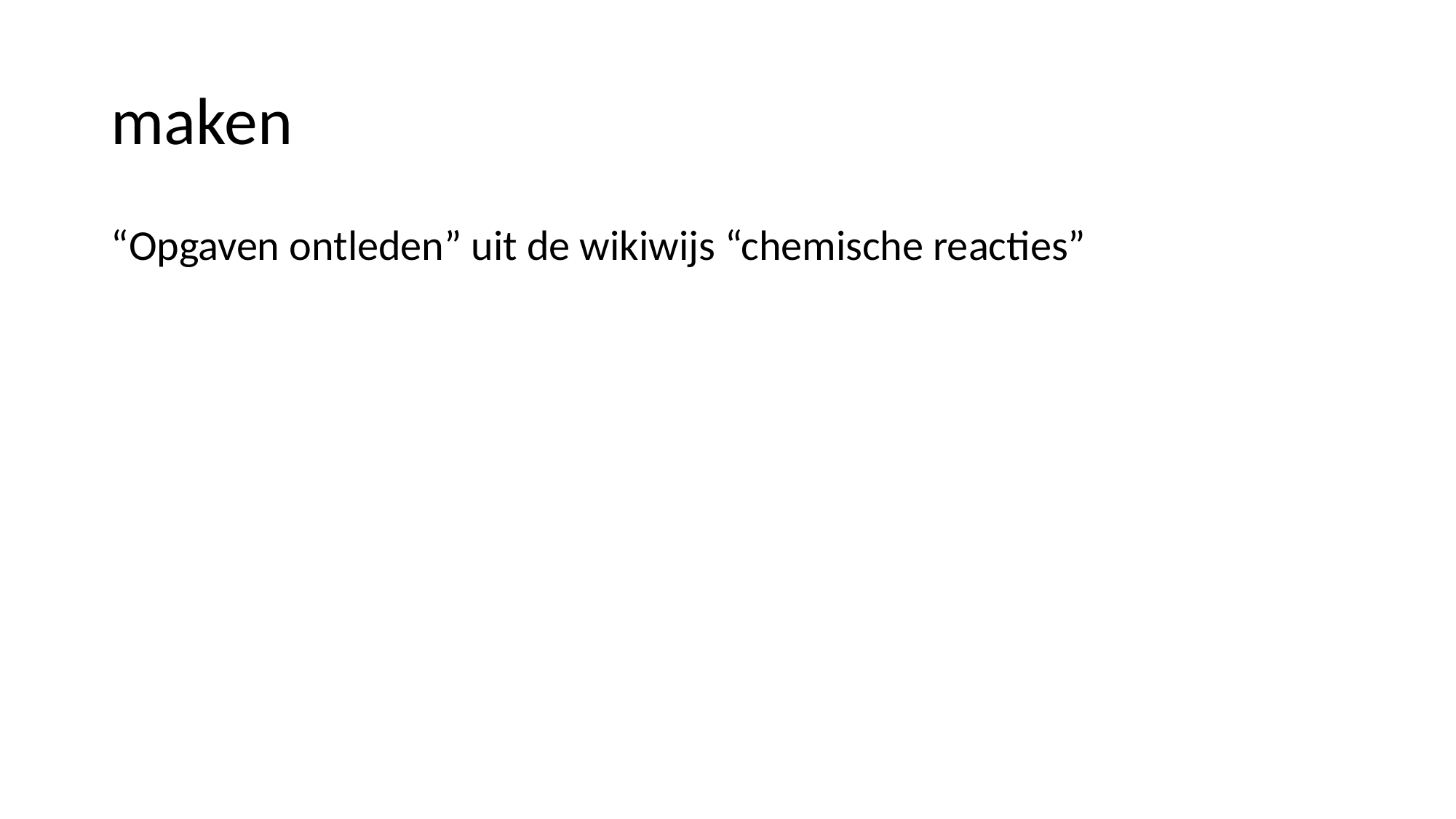

# maken
“Opgaven ontleden” uit de wikiwijs “chemische reacties”